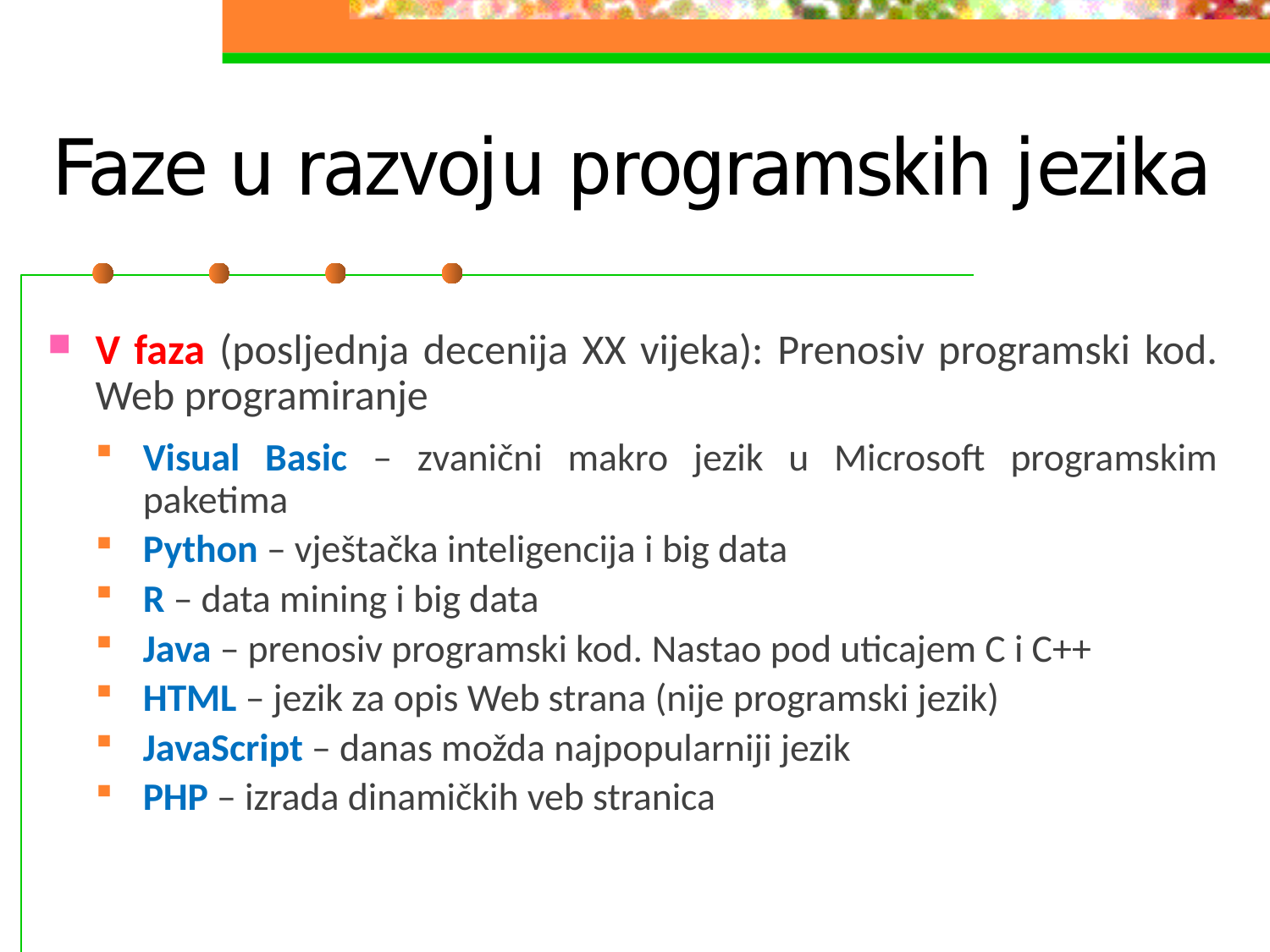

# Faze u razvoju programskih jezika
V faza (posljednja decenija XX vijeka): Prenosiv programski kod. Web programiranje
Visual Basic – zvanični makro jezik u Microsoft programskim paketima
Python – vještačka inteligencija i big data
R – data mining i big data
Java – prenosiv programski kod. Nastao pod uticajem C i C++
HTML – jezik za opis Web strana (nije programski jezik)
JavaScript – danas možda najpopularniji jezik
PHP – izrada dinamičkih veb stranica